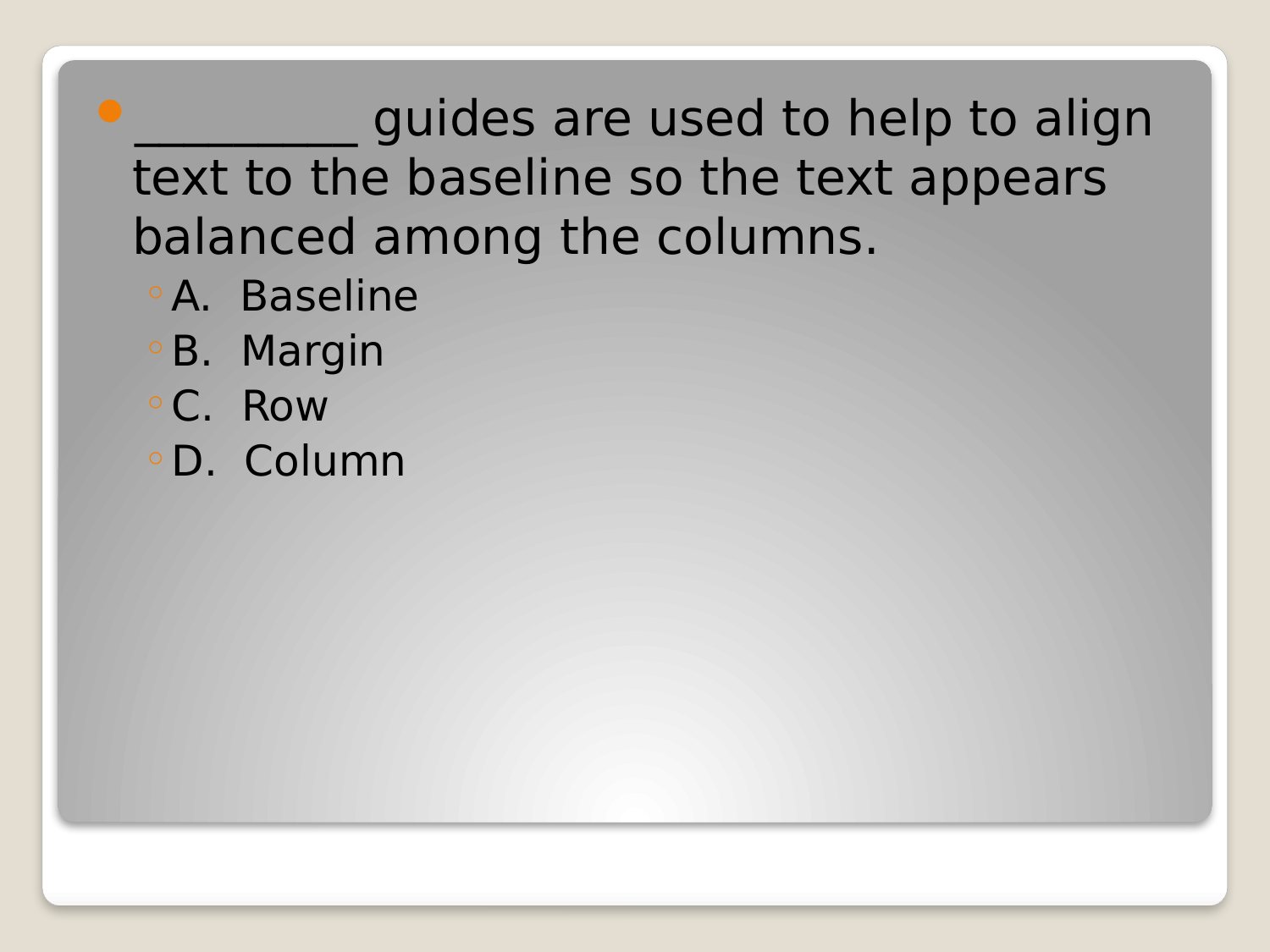

_________ guides are used to help to align text to the baseline so the text appears balanced among the columns.
A.  Baseline
B.  Margin
C.  Row
D.  Column
#